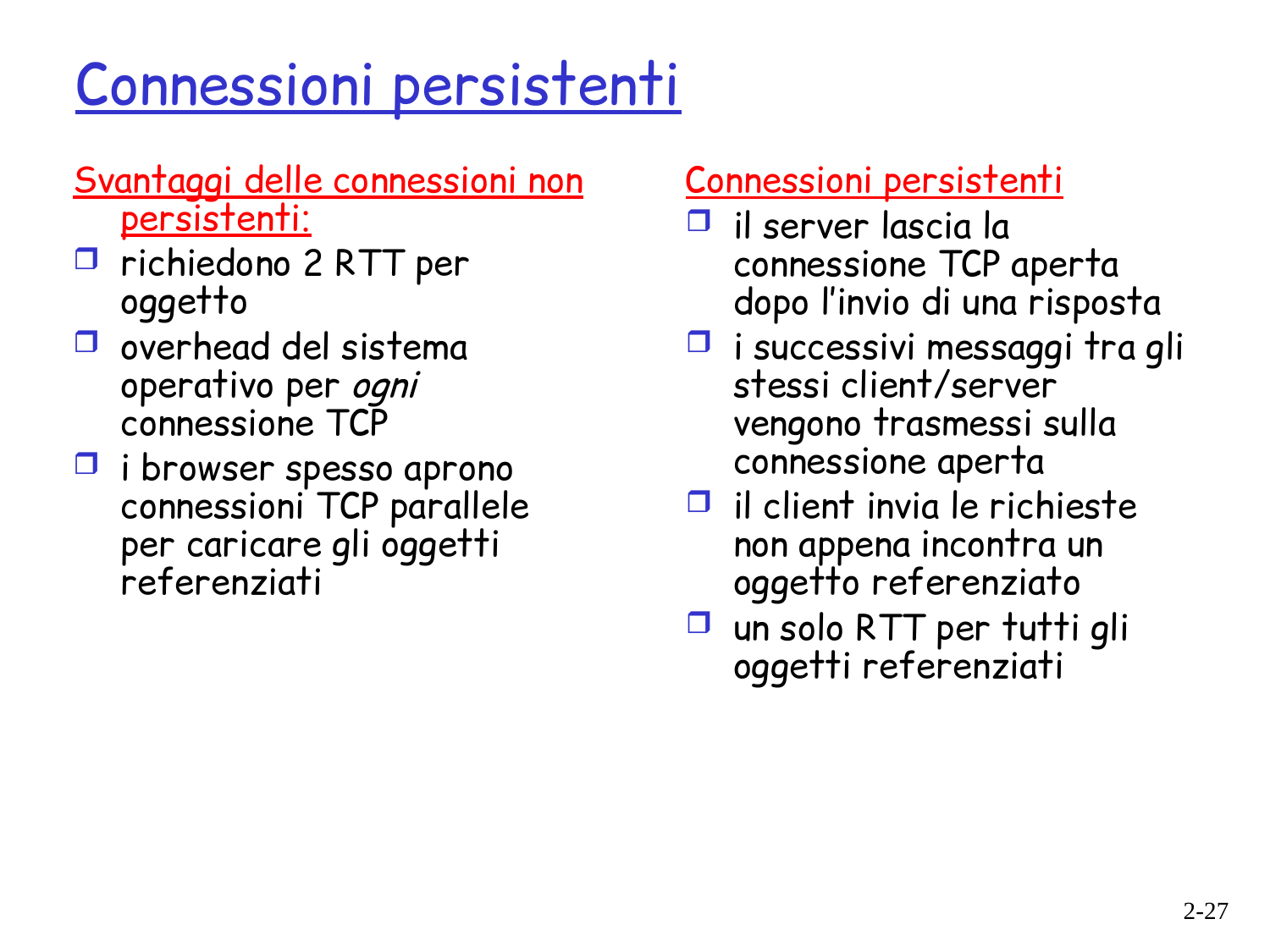

# Connessioni persistenti
Svantaggi delle connessioni non persistenti:
richiedono 2 RTT per oggetto
overhead del sistema operativo per ogni connessione TCP
i browser spesso aprono connessioni TCP parallele per caricare gli oggetti referenziati
Connessioni persistenti
il server lascia la connessione TCP aperta dopo l’invio di una risposta
i successivi messaggi tra gli stessi client/server vengono trasmessi sulla connessione aperta
il client invia le richieste non appena incontra un oggetto referenziato
un solo RTT per tutti gli oggetti referenziati

2-27